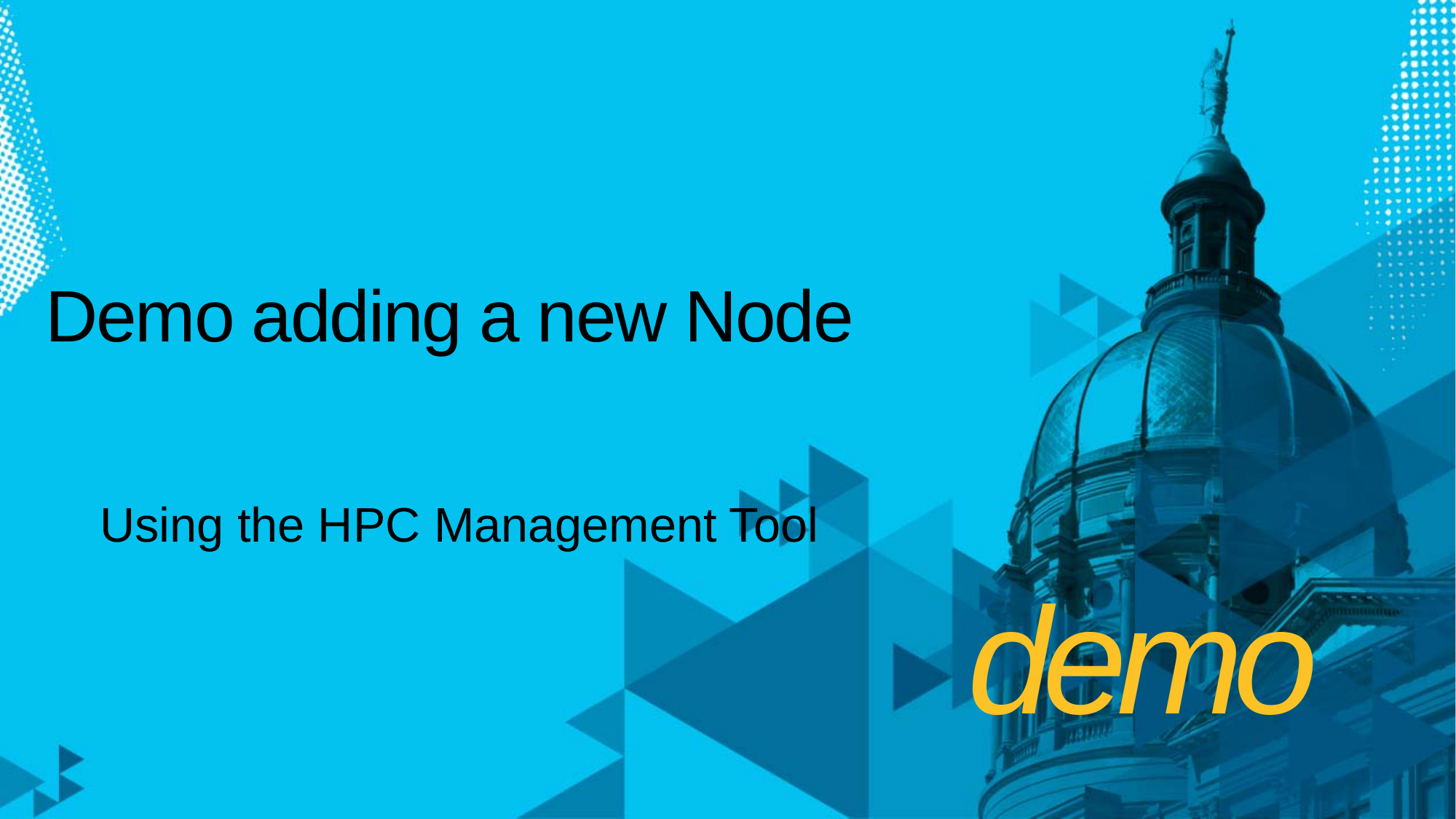

# Demo adding a new Node
Using the HPC Management Tool
demo